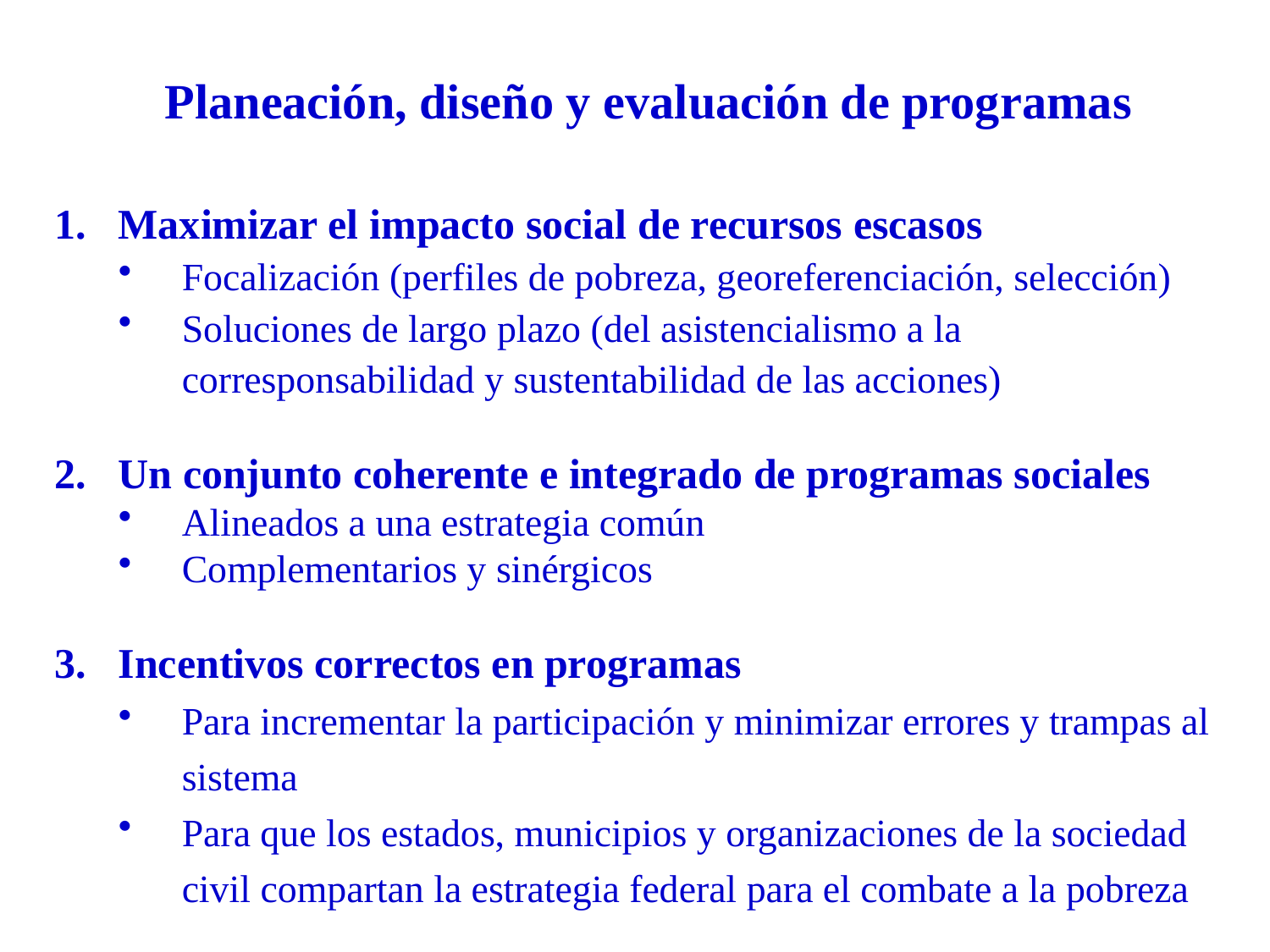

Planeación, diseño y evaluación de programas
Maximizar el impacto social de recursos escasos
Focalización (perfiles de pobreza, georeferenciación, selección)
Soluciones de largo plazo (del asistencialismo a la corresponsabilidad y sustentabilidad de las acciones)

Un conjunto coherente e integrado de programas sociales
Alineados a una estrategia común
Complementarios y sinérgicos

Incentivos correctos en programas
Para incrementar la participación y minimizar errores y trampas al sistema
Para que los estados, municipios y organizaciones de la sociedad civil compartan la estrategia federal para el combate a la pobreza